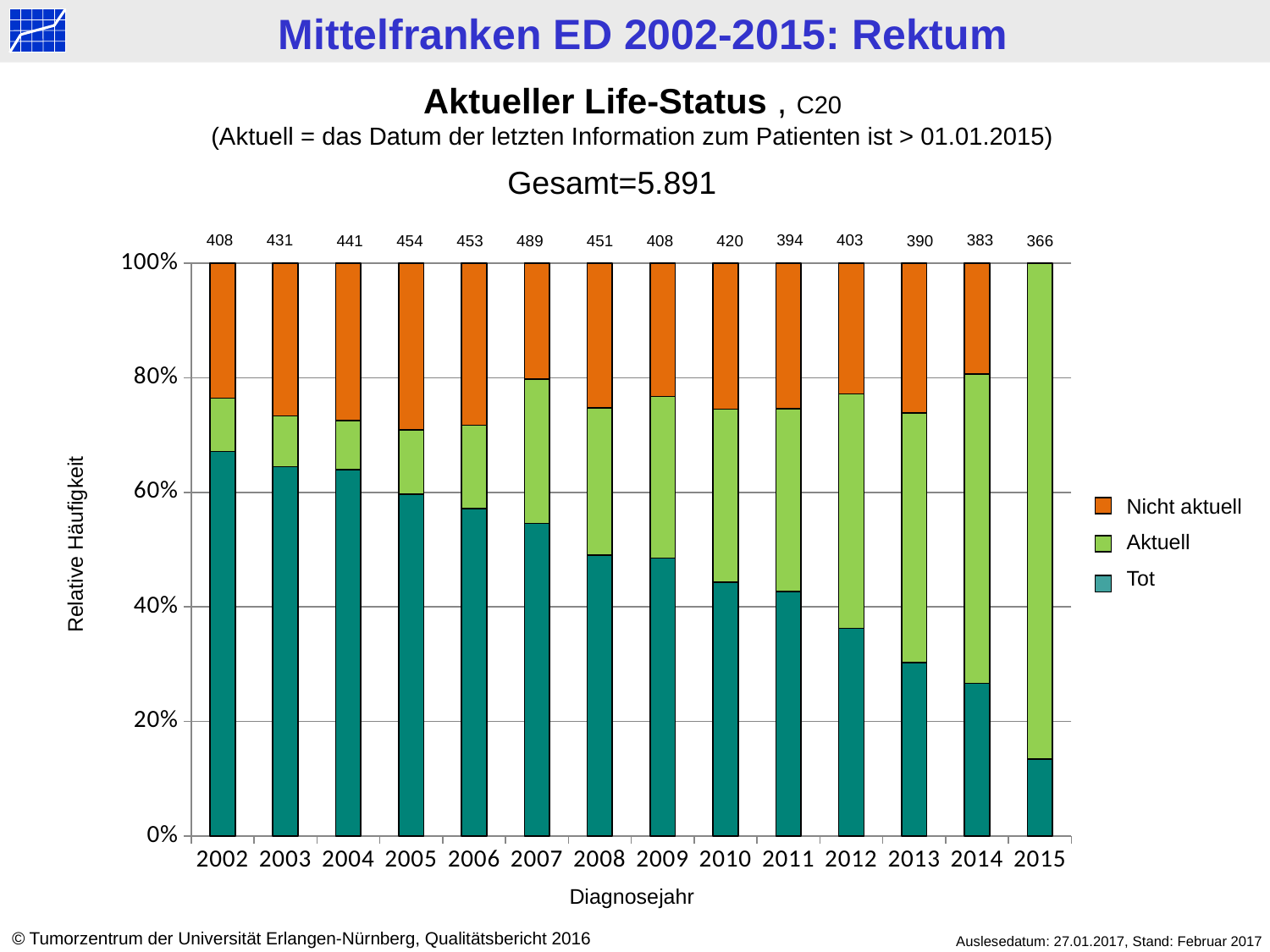

Aktueller Life-Status , C20
(Aktuell = das Datum der letzten Information zum Patienten ist > 01.01.2015)
Gesamt=5.891
394
403
408
431
383
441
454
453
489
408
451
420
390
366

### Chart

| Category | tot | > 2015 | < 2015 |
|---|---|---|---|
| 2002 | 274.0 | 38.0 | 96.0 |
| 2003 | 278.0 | 38.0 | 115.0 |
| 2004 | 282.0 | 38.0 | 121.0 |
| 2005 | 271.0 | 51.0 | 132.0 |
| 2006 | 259.0 | 66.0 | 128.0 |
| 2007 | 267.0 | 123.0 | 99.0 |
| 2008 | 221.0 | 116.0 | 114.0 |
| 2009 | 198.0 | 115.0 | 95.0 |
| 2010 | 186.0 | 127.0 | 107.0 |
| 2011 | 168.0 | 126.0 | 100.0 |
| 2012 | 146.0 | 165.0 | 92.0 |
| 2013 | 118.0 | 170.0 | 102.0 |
| 2014 | 102.0 | 207.0 | 74.0 |
| 2015 | 49.0 | 317.0 | 0.0 |
Nicht aktuell
Aktuell
Tot

Relative Häufigkeit

Diagnosejahr